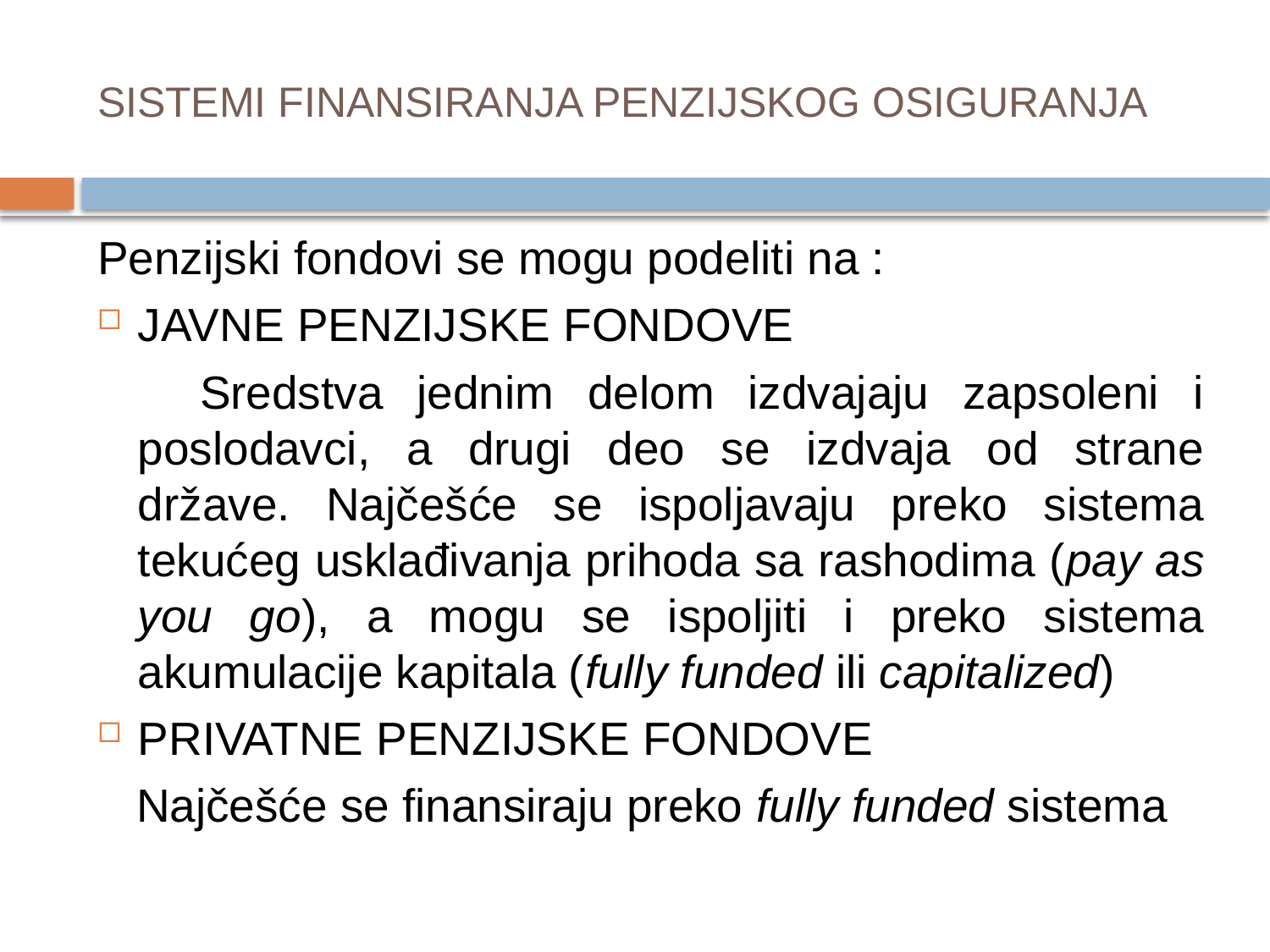

# SISTEMI FINANSIRANJA PENZIJSKOG OSIGURANJA
Penzijski fondovi se mogu podeliti na :
JAVNE PENZIJSKE FONDOVE
   Sredstva jednim delom izdvajaju zapsoleni i poslodavci, a drugi deo se izdvaja od strane države. Najčešće se ispoljavaju preko sistema tekućeg usklađivanja prihoda sa rashodima (pay as you go), a mogu se ispoljiti i preko sistema akumulacije kapitala (fully funded ili capitalized)
PRIVATNE PENZIJSKE FONDOVE
   Najčešće se finansiraju preko fully funded sistema